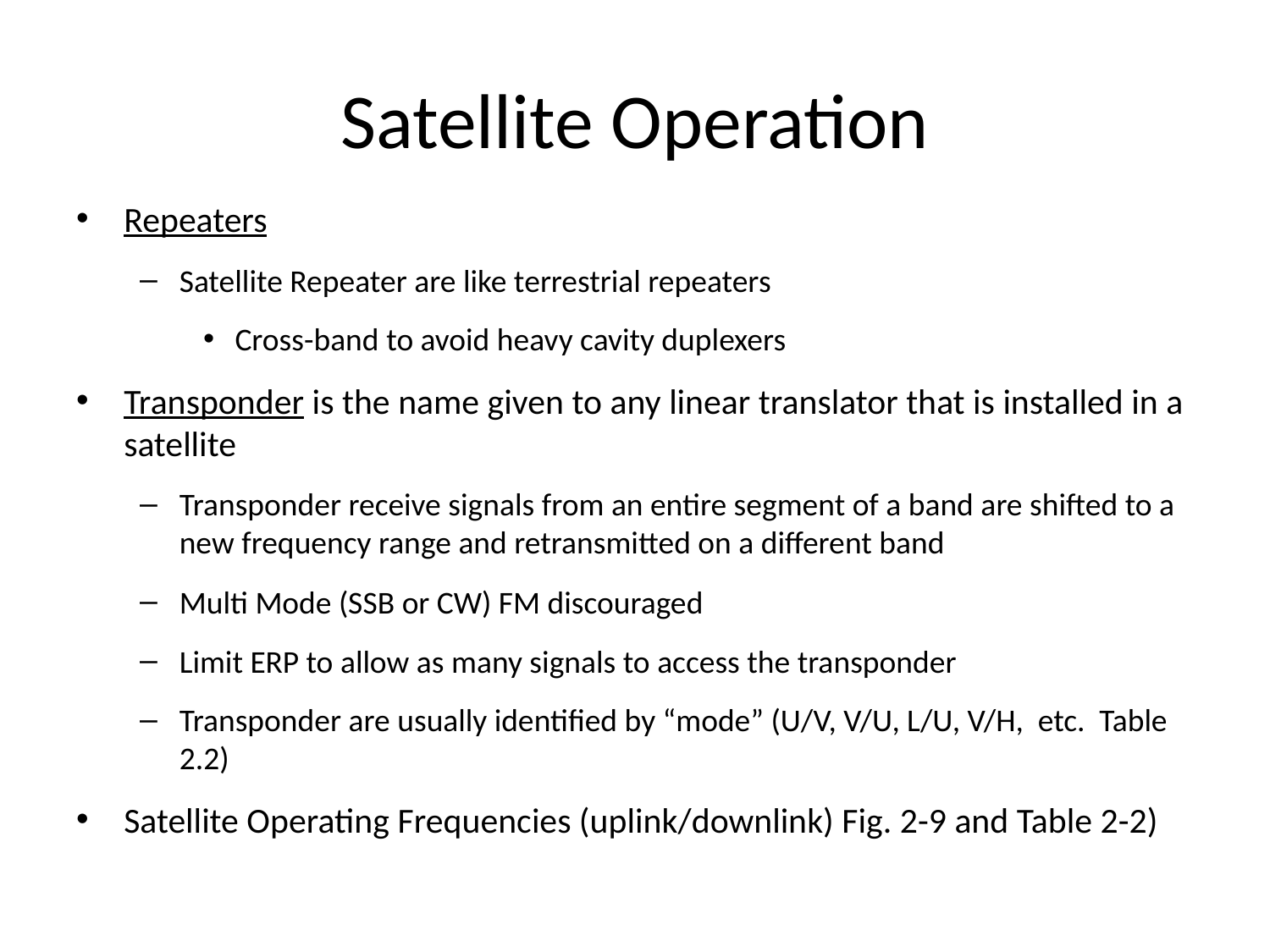

# Satellite Operation
Repeaters
Satellite Repeater are like terrestrial repeaters
Cross-band to avoid heavy cavity duplexers
Transponder is the name given to any linear translator that is installed in a satellite
Transponder receive signals from an entire segment of a band are shifted to a new frequency range and retransmitted on a different band
Multi Mode (SSB or CW) FM discouraged
Limit ERP to allow as many signals to access the transponder
Transponder are usually identified by “mode” (U/V, V/U, L/U, V/H,  etc.  Table 2.2)
Satellite Operating Frequencies (uplink/downlink) Fig. 2-9 and Table 2-2)